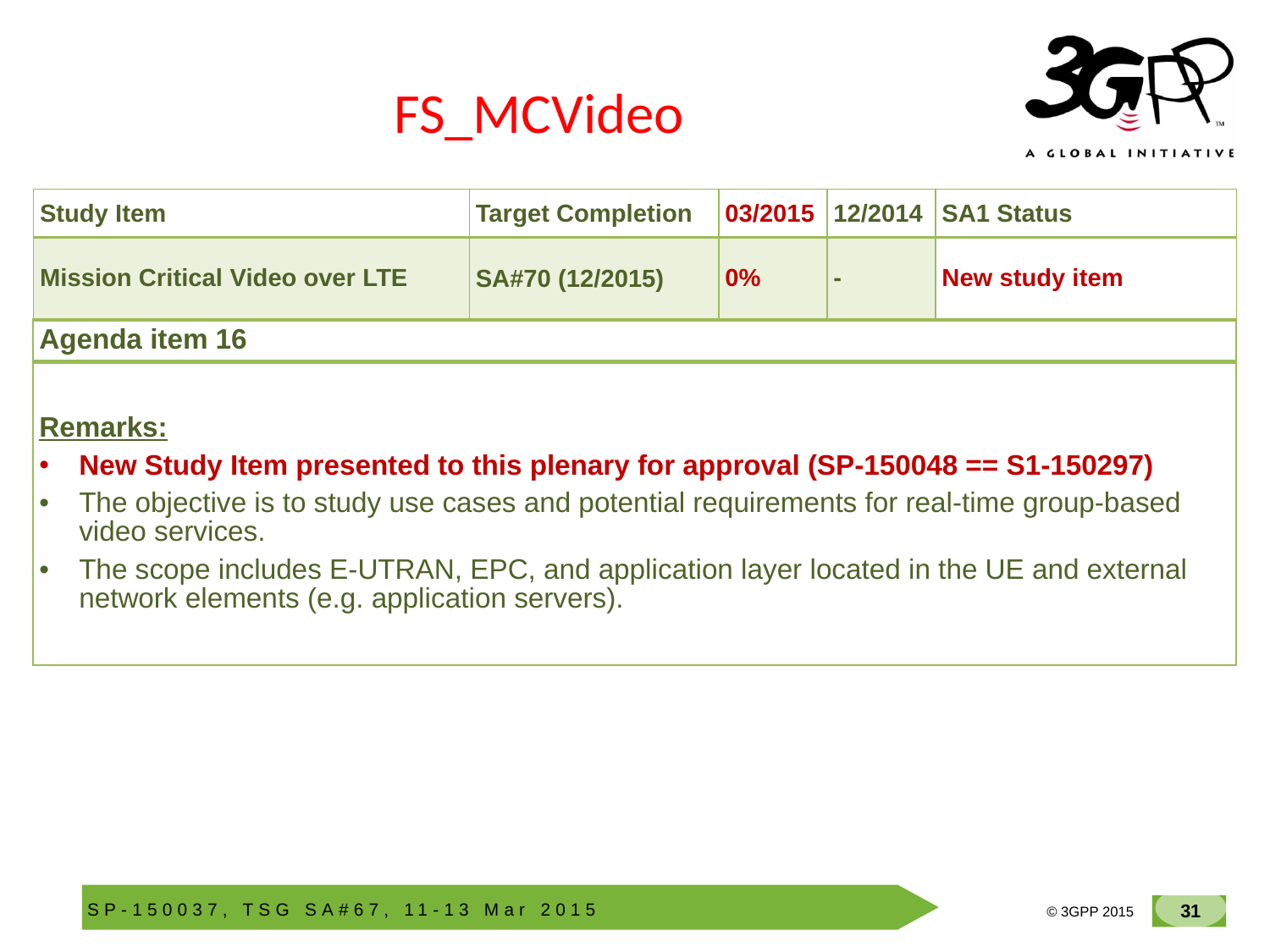

# FS_MCVideo
| Study Item | Target Completion | 03/2015 | 12/2014 | SA1 Status |
| --- | --- | --- | --- | --- |
| Mission Critical Video over LTE | SA#70 (12/2015) | 0% | - | New study item |
| Agenda item 16 |
| --- |
|  |
| Remarks: New Study Item presented to this plenary for approval (SP-150048 == S1-150297) The objective is to study use cases and potential requirements for real-time group-based video services. The scope includes E-UTRAN, EPC, and application layer located in the UE and external network elements (e.g. application servers). |